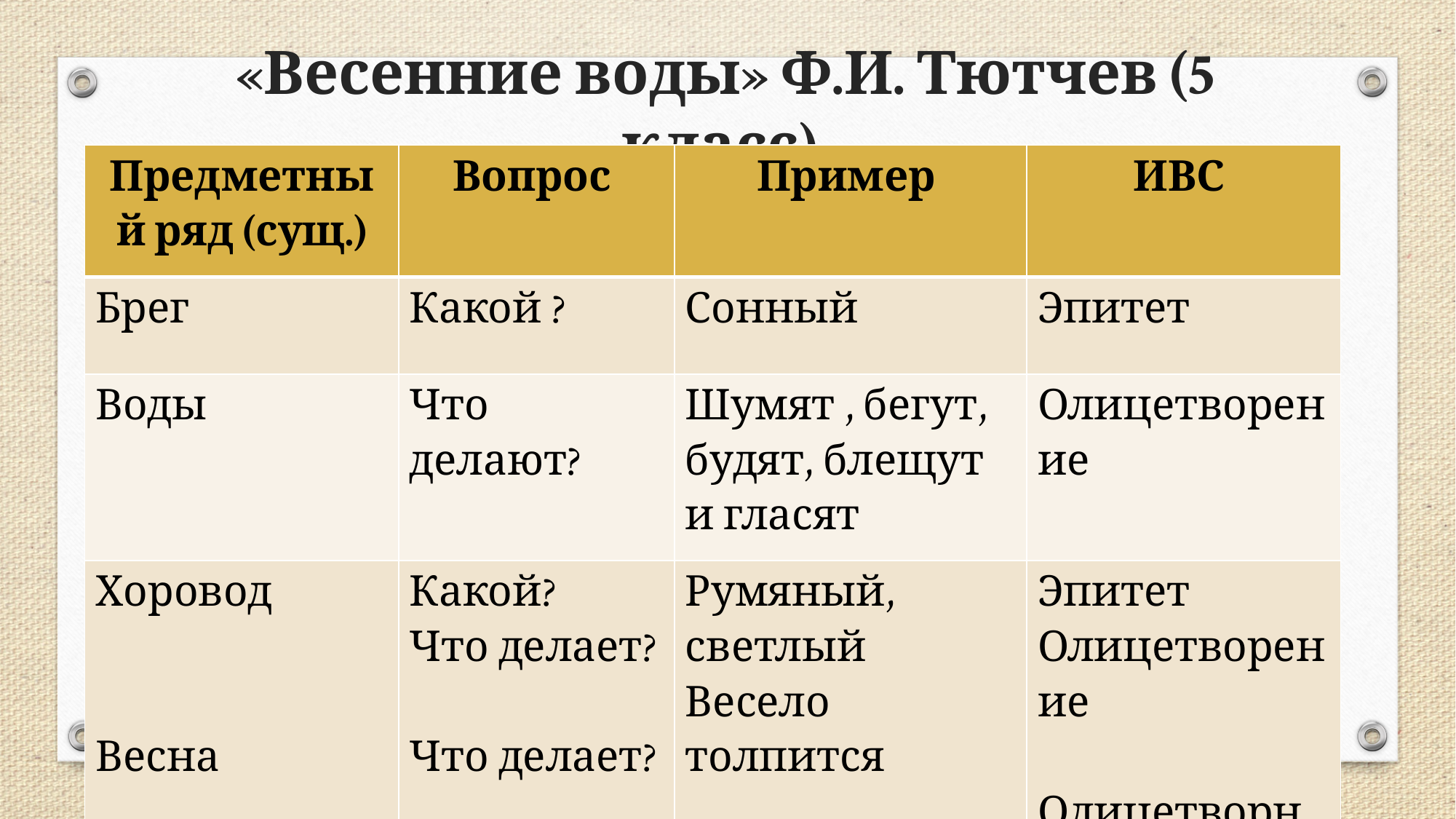

# «Весенние воды» Ф.И. Тютчев (5 класс)
| Предметный ряд (сущ.) | Вопрос | Пример | ИВС |
| --- | --- | --- | --- |
| Брег | Какой ? | Сонный | Эпитет |
| Воды | Что делают? | Шумят , бегут, будят, блещут и гласят | Олицетворение |
| Хоровод Весна | Какой? Что делает? Что делает? | Румяный, светлый Весело толпится Идет | Эпитет Олицетворение Олицетворние |